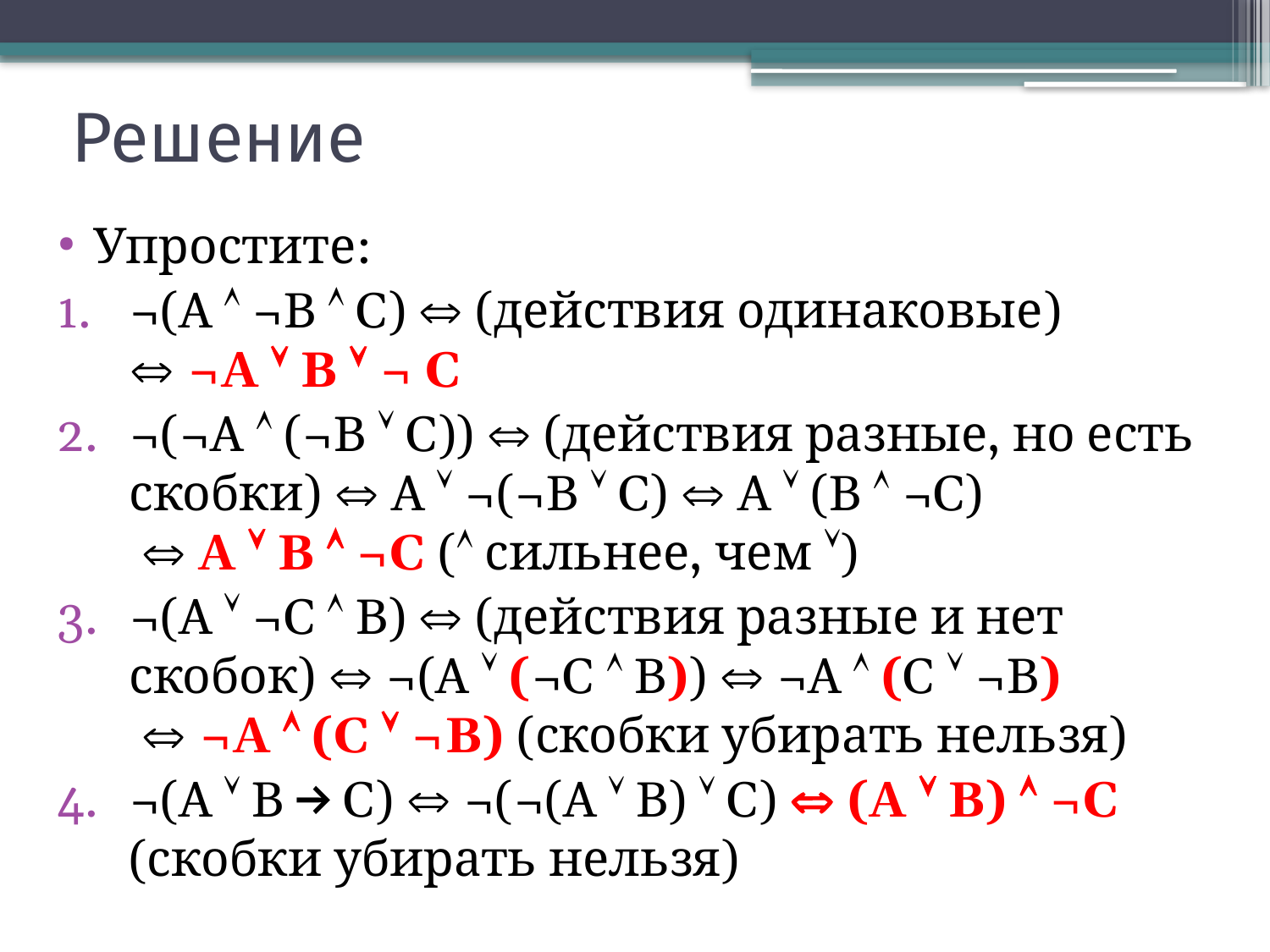

# Решение
Упростите:
¬(A ∧ ¬B ∧ C) ⇔ (действия одинаковые)
⇔ ¬A ∨ B ∨ ¬ C
¬(¬A ∧ (¬B ∨ C)) ⇔ (действия разные, но есть скобки) ⇔ A ∨ ¬(¬B ∨ C) ⇔ A ∨ (B ∧ ¬C)
 ⇔ A ∨ B ∧ ¬C (∧ сильнее, чем ∨)
¬(A ∨ ¬C ∧ B) ⇔ (действия разные и нет скобок) ⇔ ¬(A ∨ (¬C ∧ B)) ⇔ ¬A ∧ (C ∨ ¬B)
 ⇔ ¬A ∧ (C ∨ ¬B) (скобки убирать нельзя)
¬(A ∨ B → C) ⇔ ¬(¬(A ∨ B) ∨ C) ⇔ (A ∨ B) ∧ ¬C
(скобки убирать нельзя)